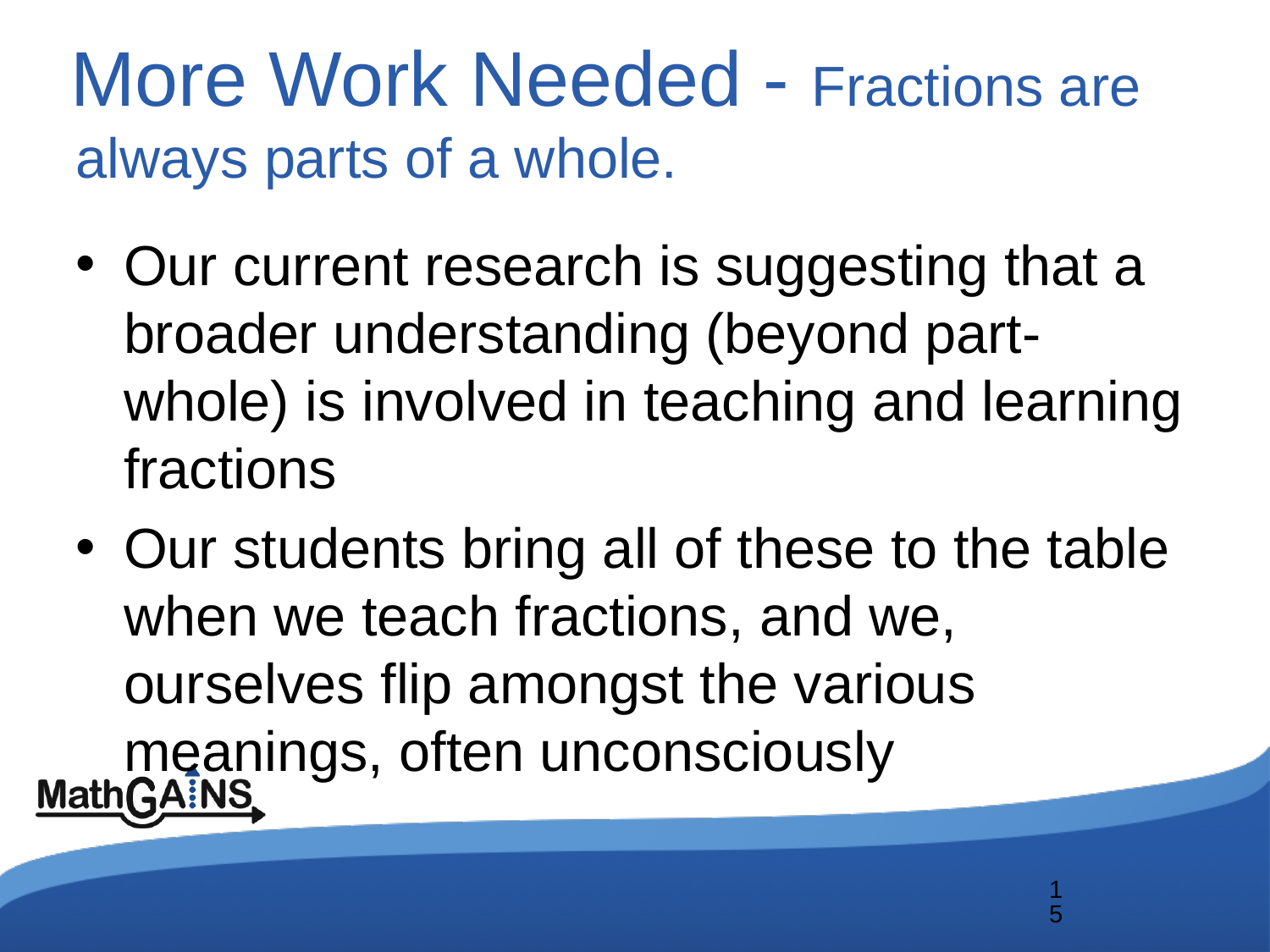

# More Work Needed - Fractions are always parts of a whole.
Our current research is suggesting that a broader understanding (beyond part-whole) is involved in teaching and learning fractions
Our students bring all of these to the table when we teach fractions, and we, ourselves flip amongst the various meanings, often unconsciously

15